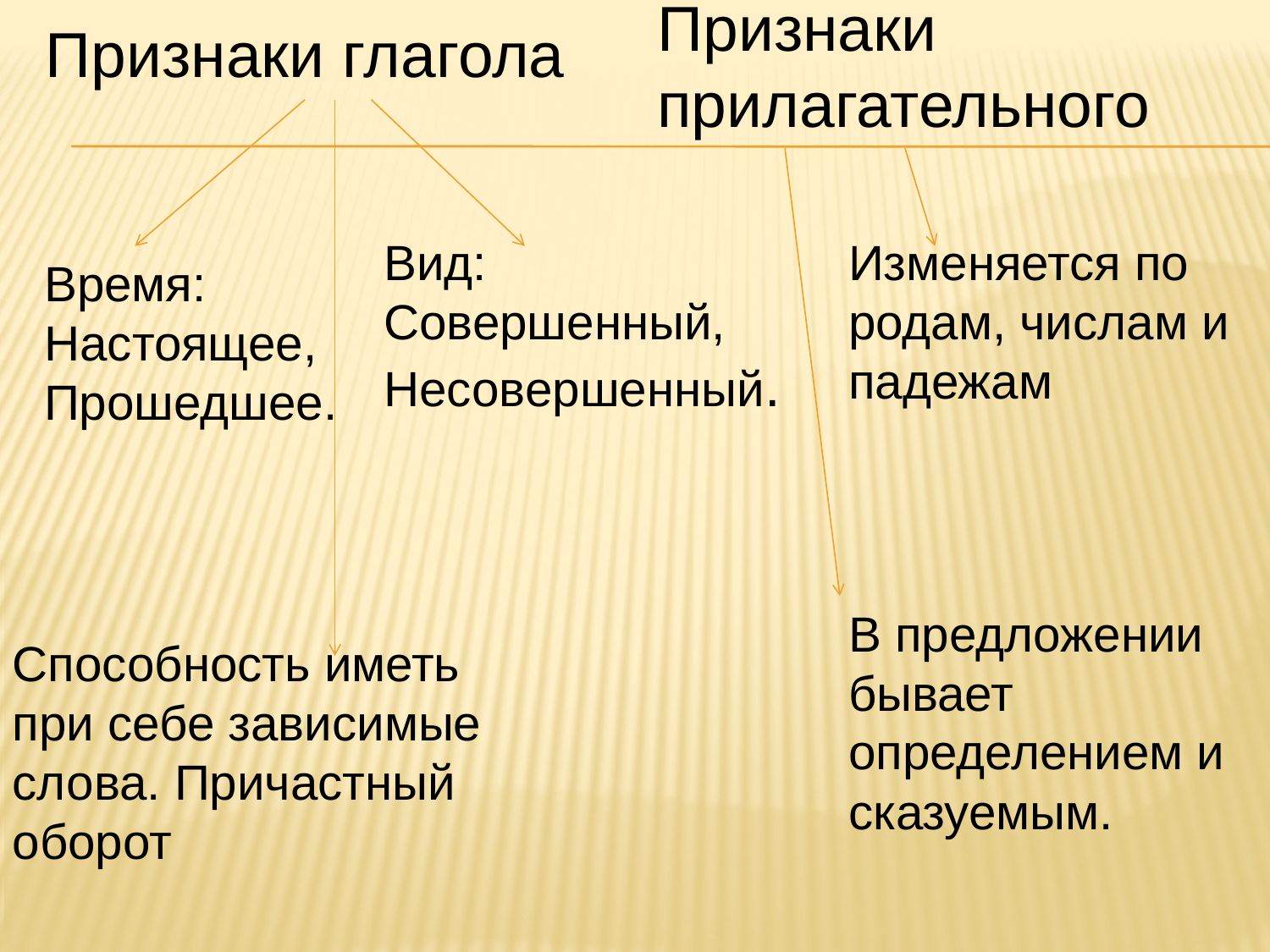

Признаки прилагательного
Признаки глагола
Вид:
Совершенный,
Несовершенный.
Изменяется по родам, числам и падежам
Время:
Настоящее,
Прошедшее.
В предложении  бывает определением и  сказуемым.
Способность иметь при себе зависимые слова. Причастный оборот